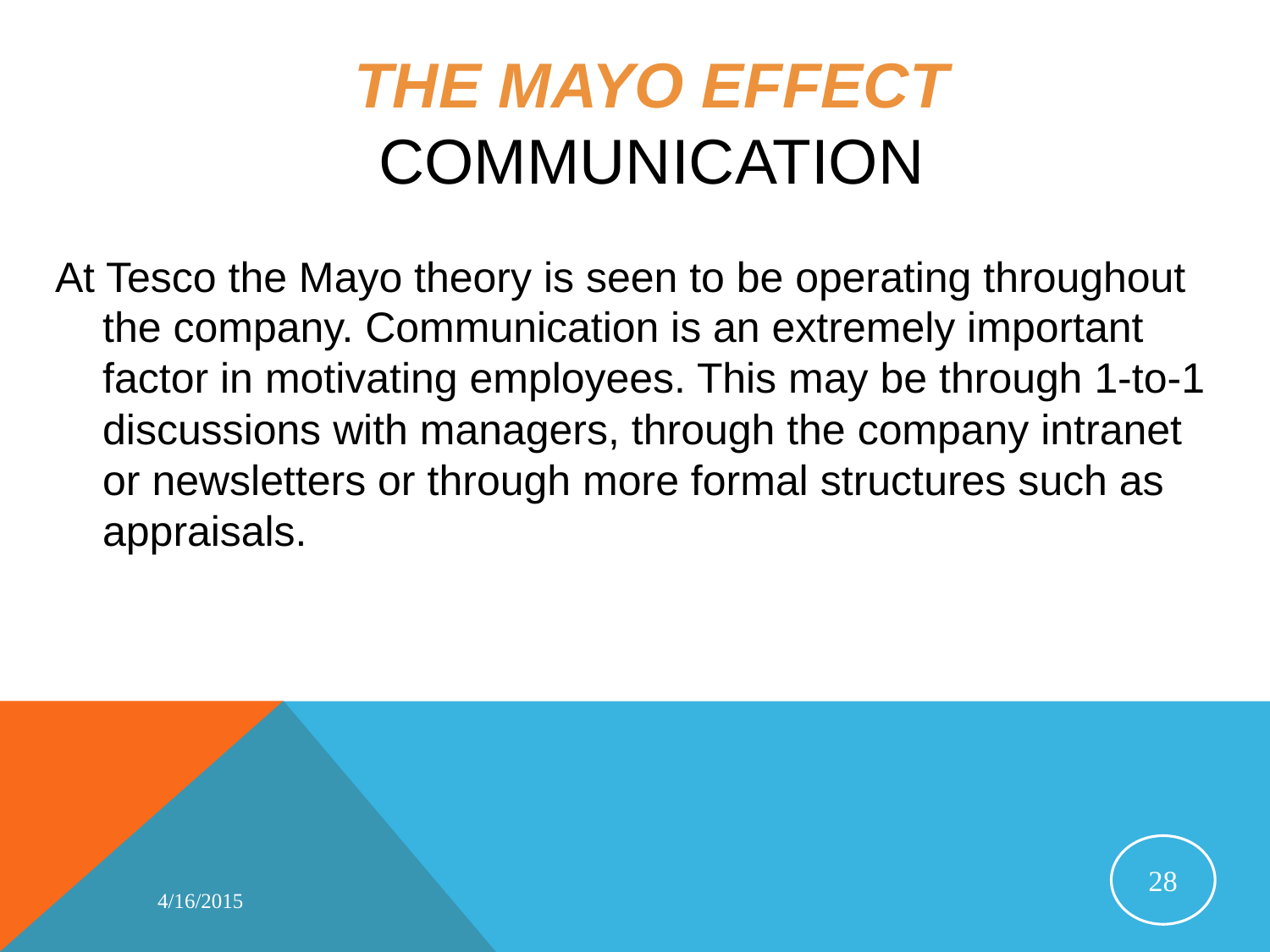

# The Mayo effect Communication
At Tesco the Mayo theory is seen to be operating throughout the company. Communication is an extremely important factor in motivating employees. This may be through 1-to-1 discussions with managers, through the company intranet or newsletters or through more formal structures such as appraisals.
28
4/16/2015